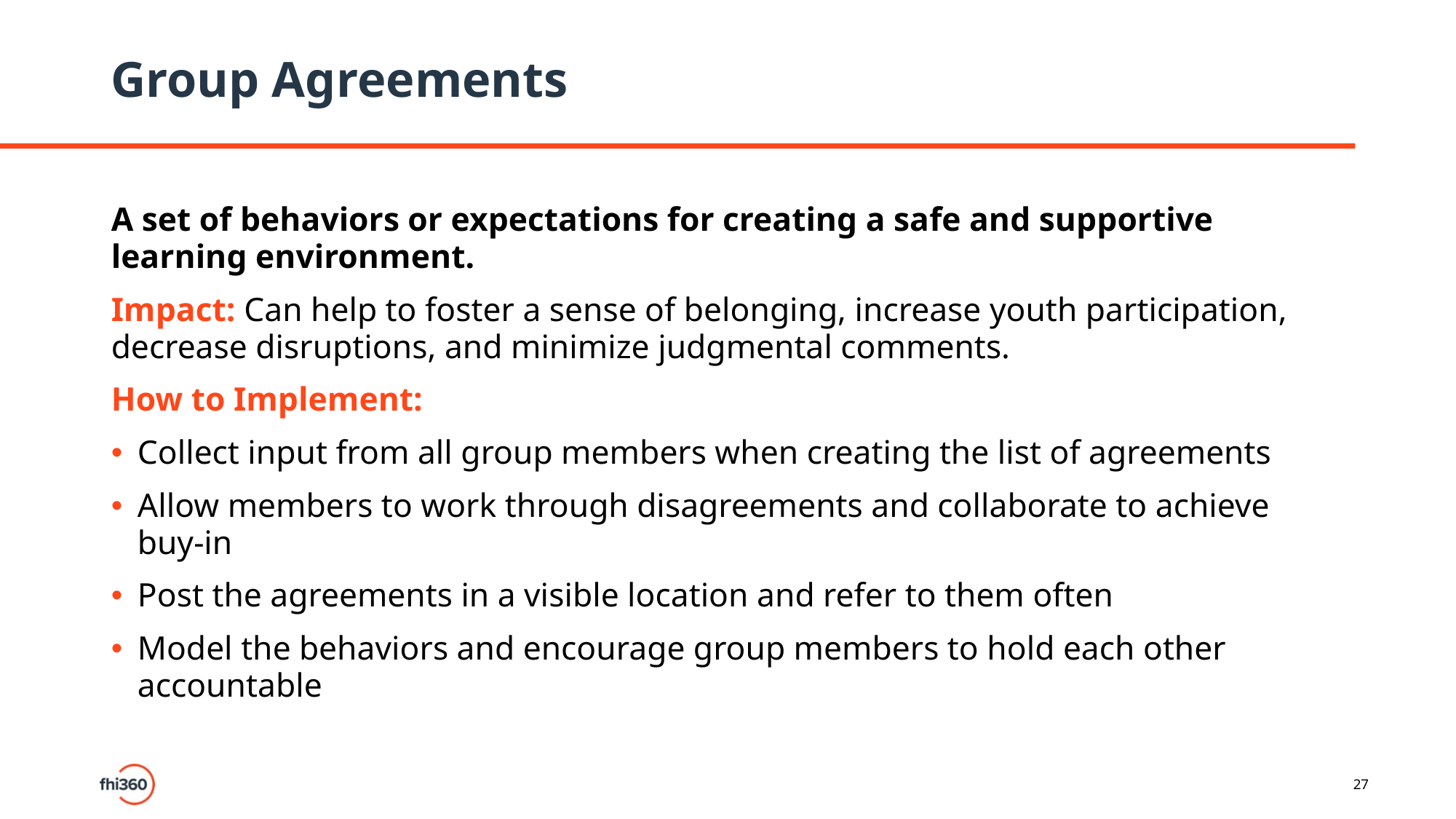

# Group Agreements
A set of behaviors or expectations for creating a safe and supportive learning environment.
Impact: Can help to foster a sense of belonging, increase youth participation, decrease disruptions, and minimize judgmental comments.
How to Implement:
Collect input from all group members when creating the list of agreements
Allow members to work through disagreements and collaborate to achieve buy-in
Post the agreements in a visible location and refer to them often
Model the behaviors and encourage group members to hold each other accountable